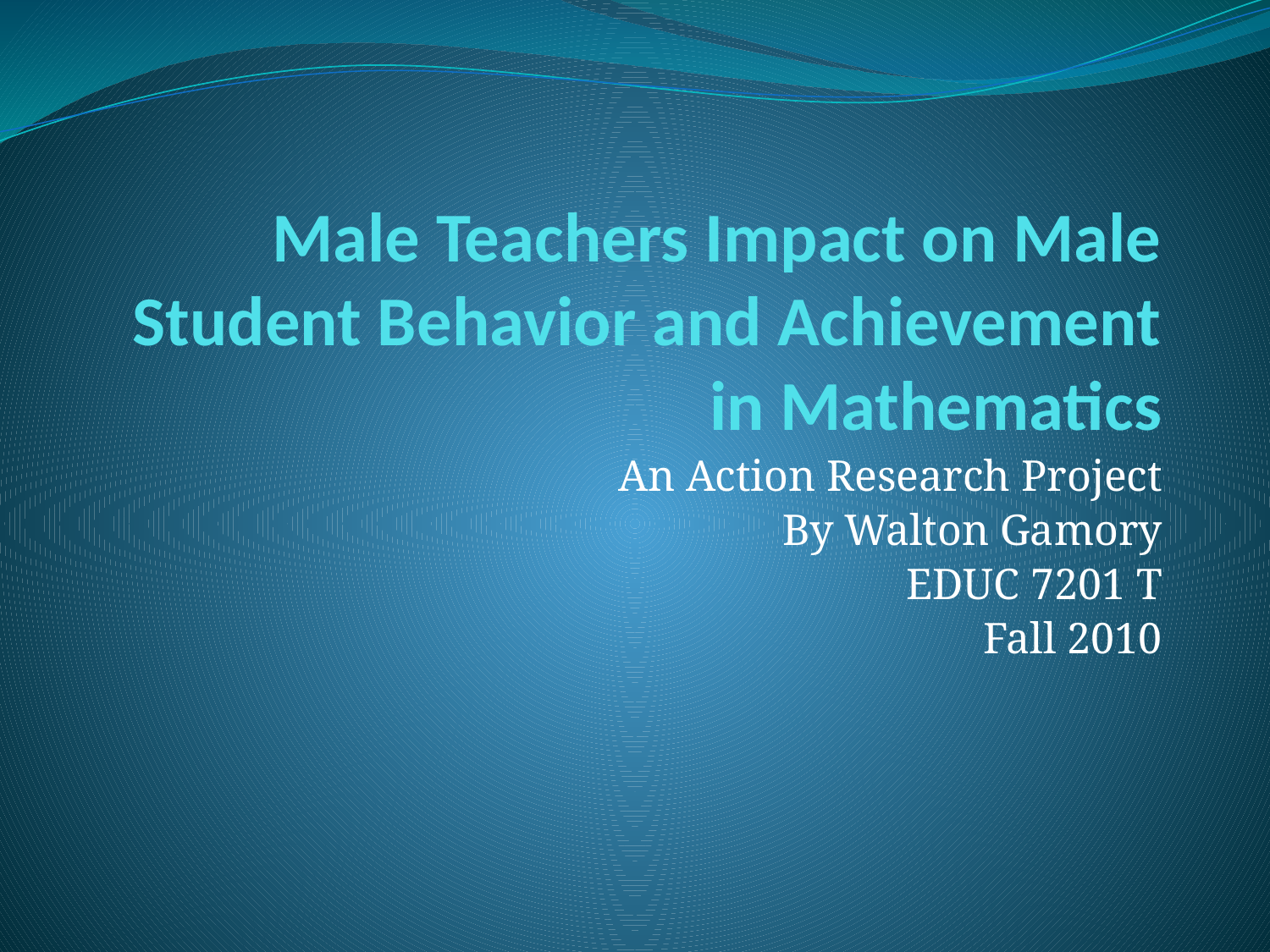

# Male Teachers Impact on Male Student Behavior and Achievement in Mathematics
An Action Research Project
By Walton Gamory
EDUC 7201 T
Fall 2010